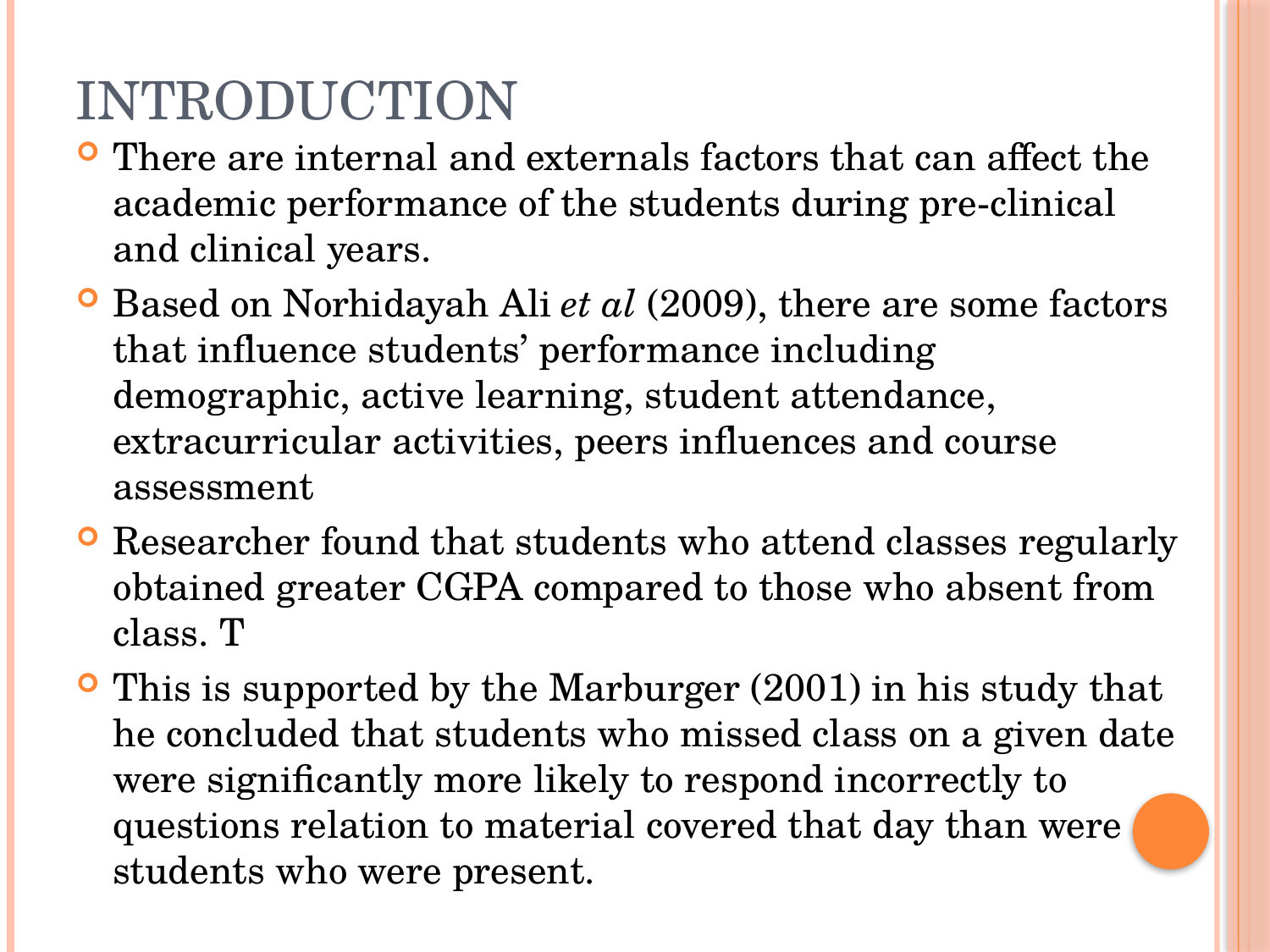

# Introduction
There are internal and externals factors that can affect the academic performance of the students during pre-clinical and clinical years.
Based on Norhidayah Ali et al (2009), there are some factors that influence students’ performance including demographic, active learning, student attendance, extracurricular activities, peers influences and course assessment
Researcher found that students who attend classes regularly obtained greater CGPA compared to those who absent from class. T
This is supported by the Marburger (2001) in his study that he concluded that students who missed class on a given date were significantly more likely to respond incorrectly to questions relation to material covered that day than were students who were present.